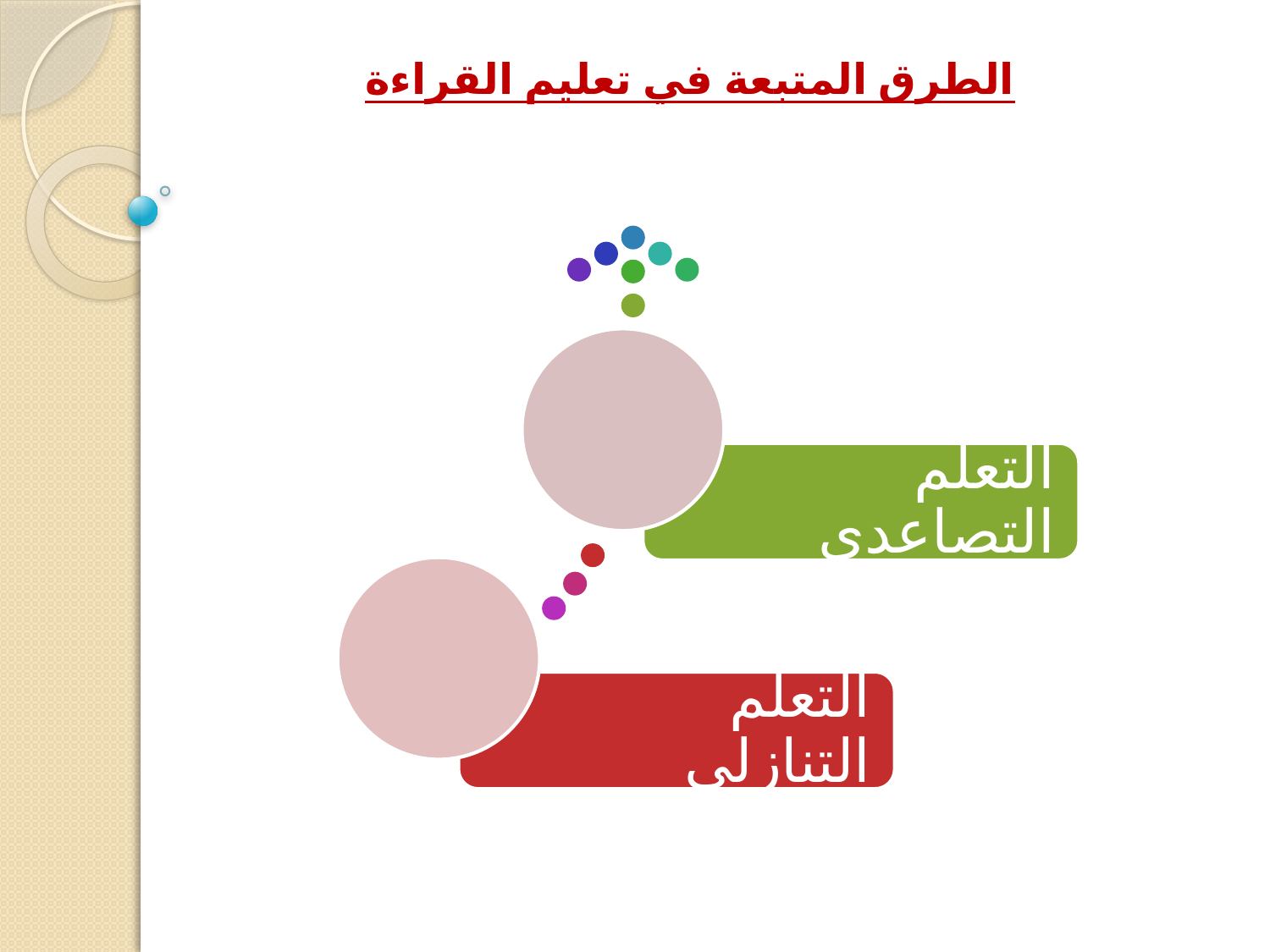

الطرق المتبعة في تعليم القراءة
التعلم التنازلي
التعلم التصاعدي